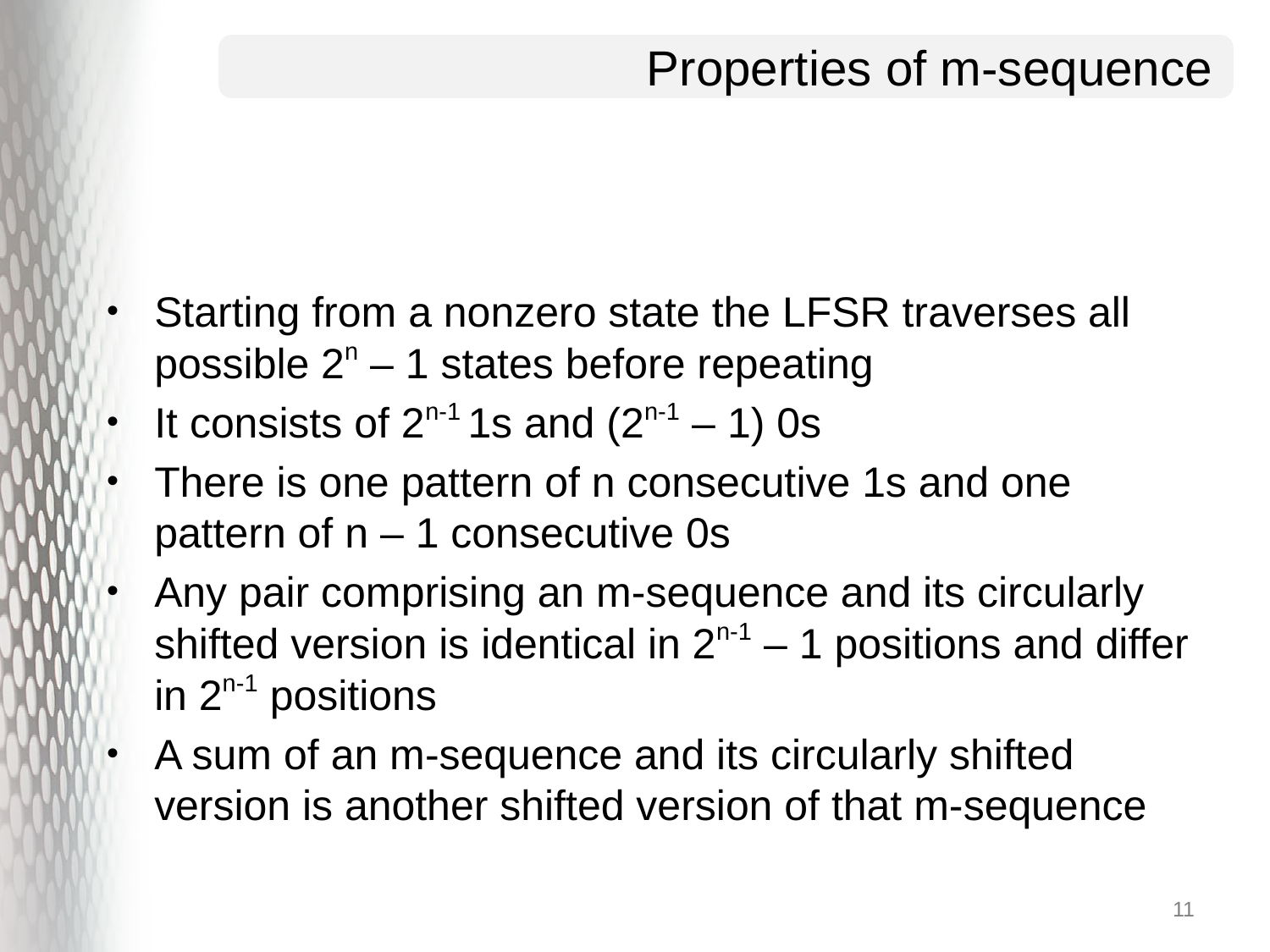

# Properties of m-sequence
Starting from a nonzero state the LFSR traverses all possible 2n – 1 states before repeating
It consists of 2n-1 1s and (2n-1 – 1) 0s
There is one pattern of n consecutive 1s and one pattern of n – 1 consecutive 0s
Any pair comprising an m-sequence and its circularly shifted version is identical in 2n-1 – 1 positions and differ in 2n-1 positions
A sum of an m-sequence and its circularly shifted version is another shifted version of that m-sequence